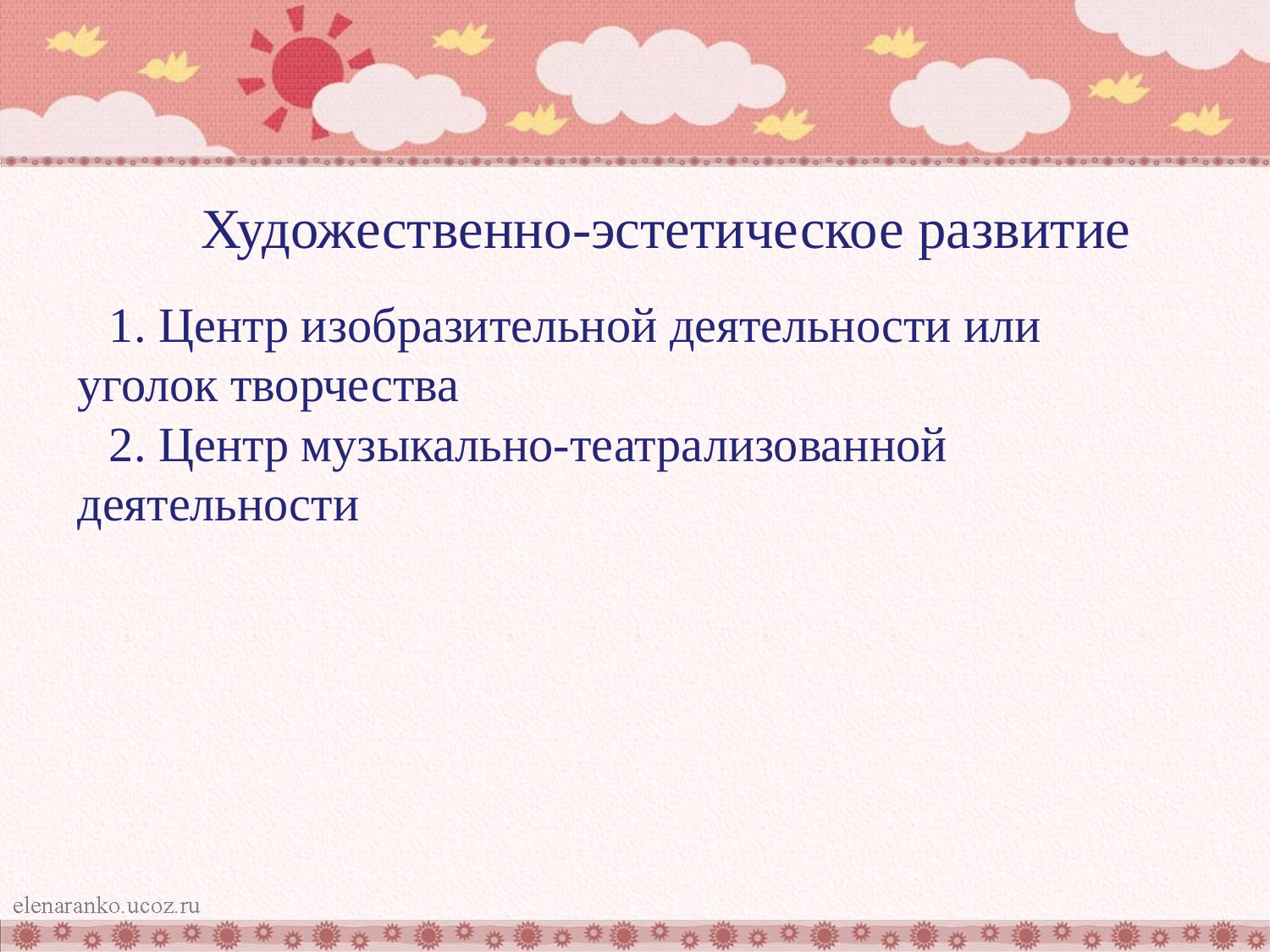

Художественно-эстетическое развитие
1. Центр изобразительной деятельности или уголок творчества
2. Центр музыкально-театрализованной деятельности